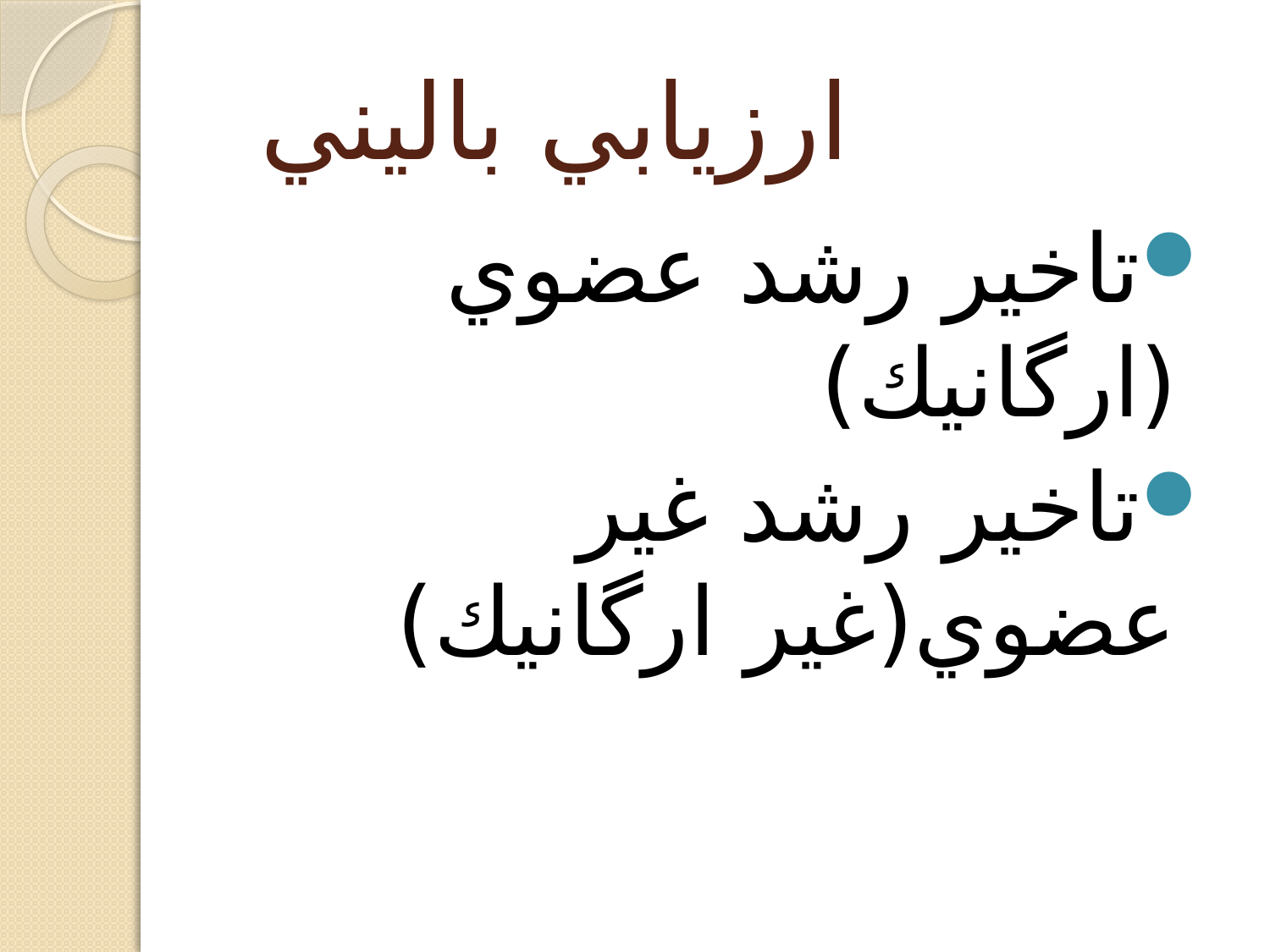

# ارزيابي باليني
تاخير رشد عضوي (ارگانيك)
تاخير رشد غير عضوي(غير ارگانيك)